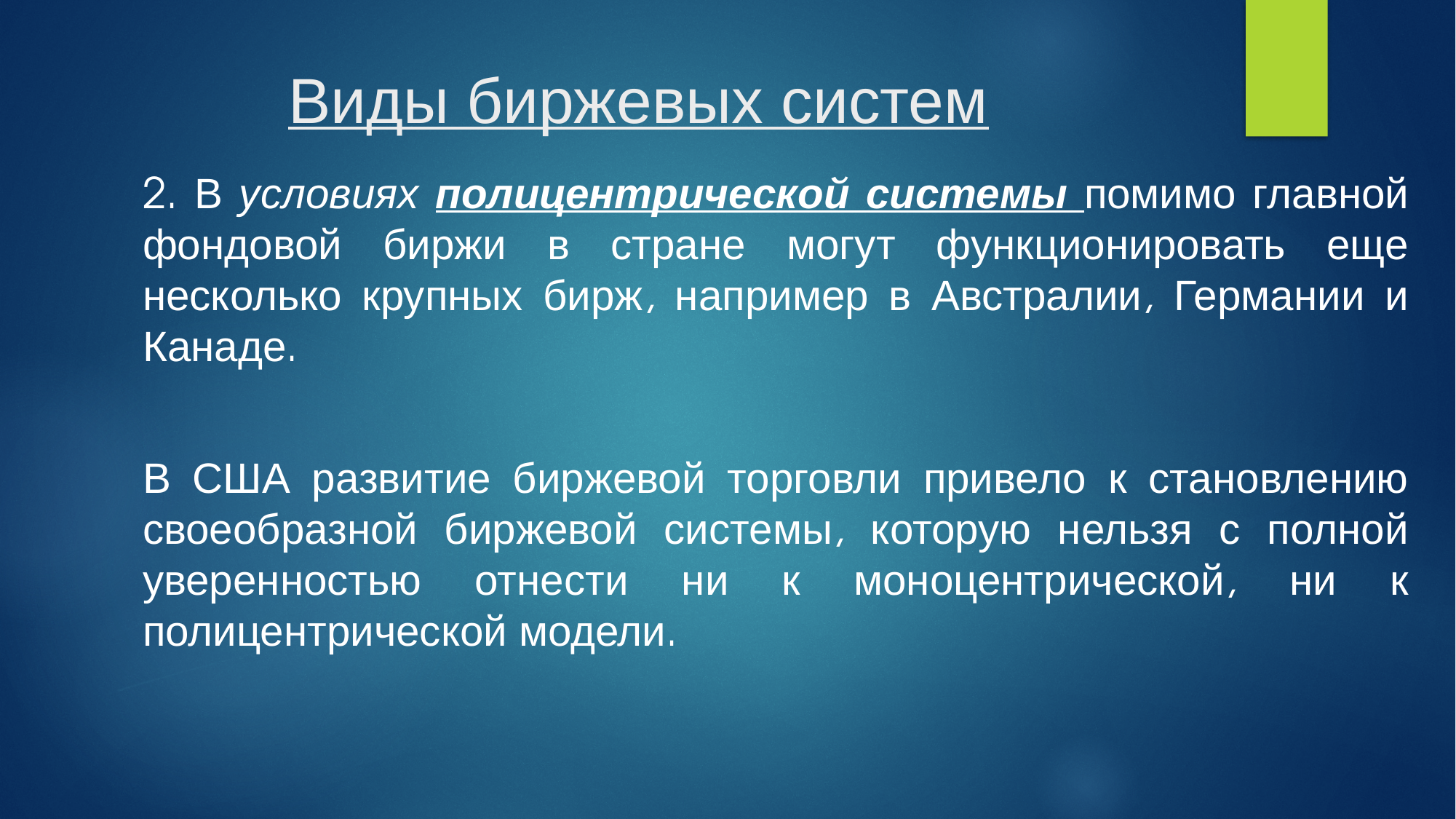

# Виды биржевых систем
2. В условиях полицентрической системы помимо главной фондовой биржи в стране могут функционировать еще несколько крупных бирж, например в Австралии, Германии и Канаде.

В США развитие биржевой торговли привело к становлению своеобразной биржевой системы, которую нельзя с полной уверенностью отнести ни к моноцентрической, ни к полицентрической модели.